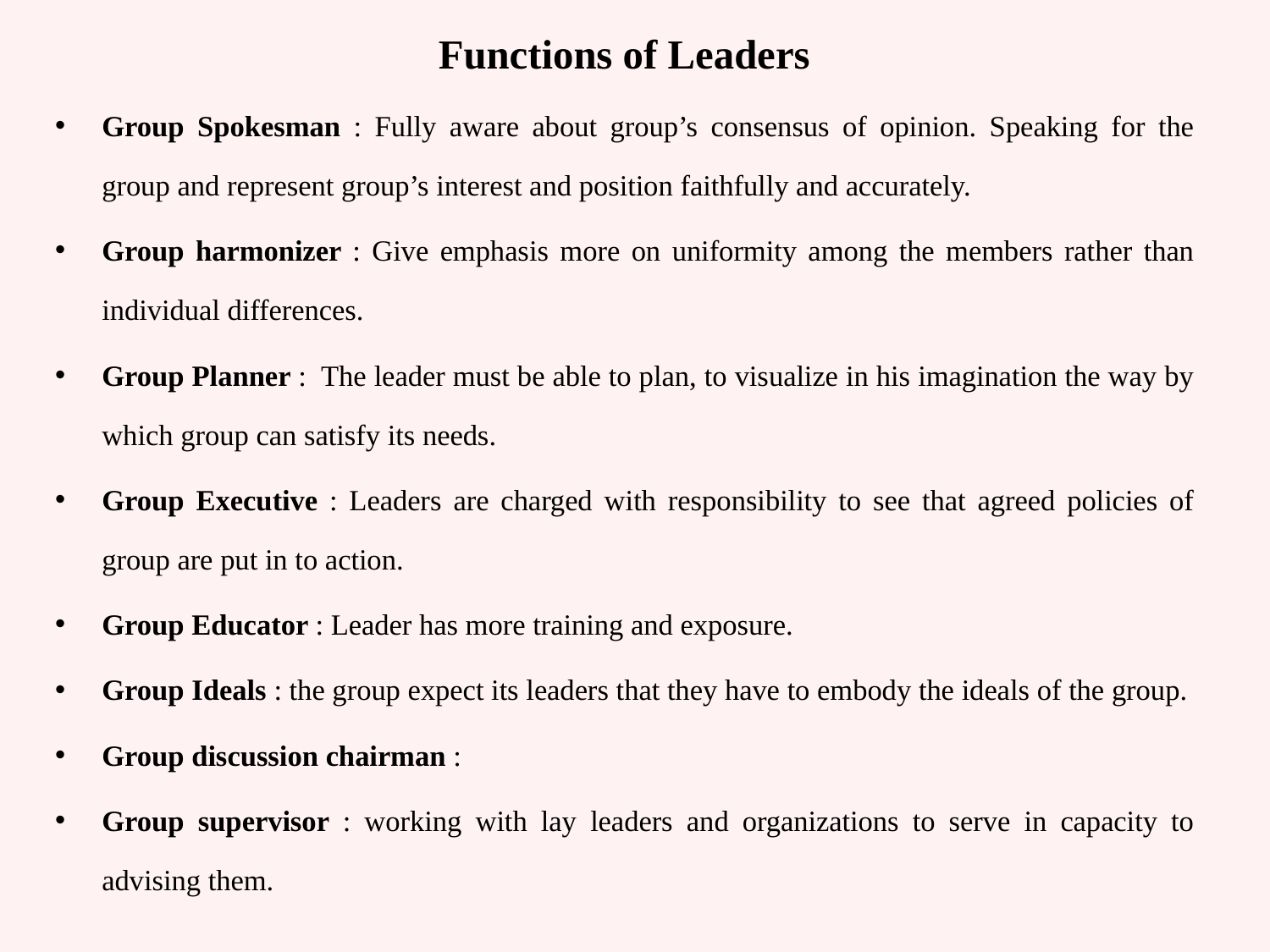

Functions of Leaders
Group Spokesman : Fully aware about group’s consensus of opinion. Speaking for the group and represent group’s interest and position faithfully and accurately.
Group harmonizer : Give emphasis more on uniformity among the members rather than individual differences.
Group Planner :  The leader must be able to plan, to visualize in his imagination the way by which group can satisfy its needs.
Group Executive : Leaders are charged with responsibility to see that agreed policies of group are put in to action.
Group Educator : Leader has more training and exposure.
Group Ideals : the group expect its leaders that they have to embody the ideals of the group.
Group discussion chairman :
Group supervisor : working with lay leaders and organizations to serve in capacity to advising them.